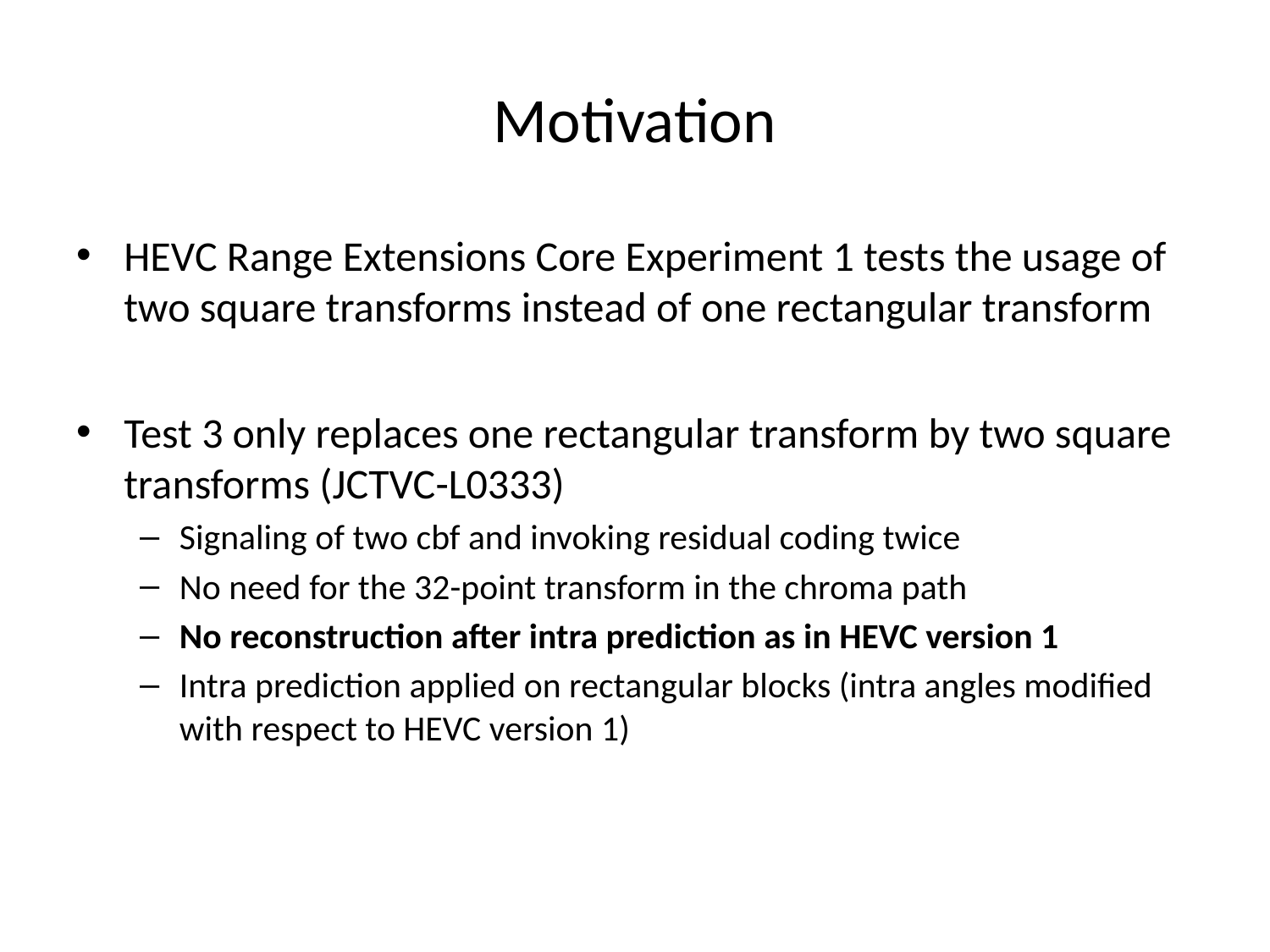

# Motivation
HEVC Range Extensions Core Experiment 1 tests the usage of two square transforms instead of one rectangular transform

Test 3 only replaces one rectangular transform by two square transforms (JCTVC-L0333)
Signaling of two cbf and invoking residual coding twice
No need for the 32-point transform in the chroma path
No reconstruction after intra prediction as in HEVC version 1
Intra prediction applied on rectangular blocks (intra angles modified with respect to HEVC version 1)